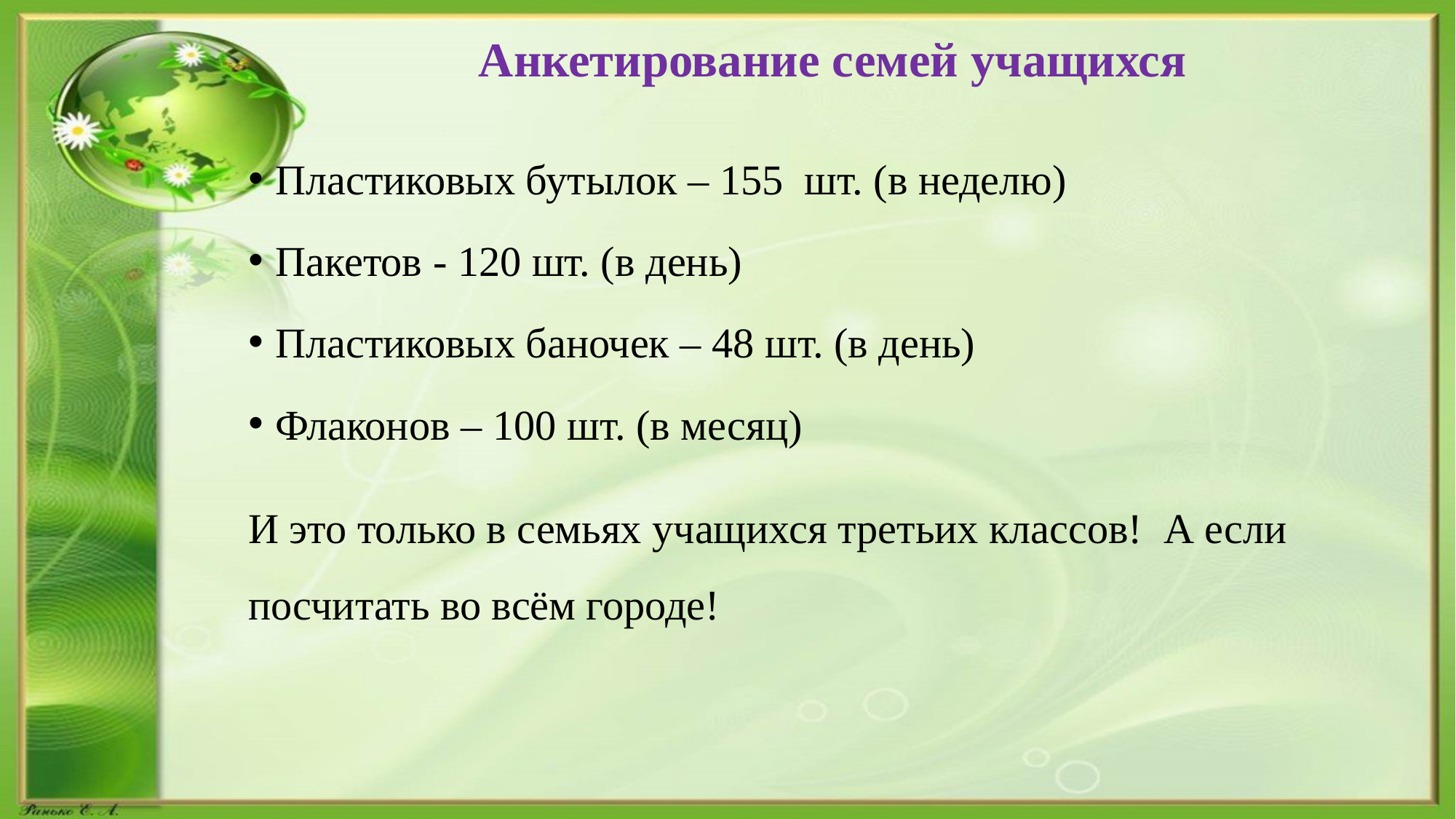

# Анкетирование семей учащихся
Пластиковых бутылок – 155  шт. (в неделю)
Пакетов - 120 шт. (в день)
Пластиковых баночек – 48 шт. (в день)
Флаконов – 100 шт. (в месяц)
И это только в семьях учащихся третьих классов!  А если посчитать во всём городе!